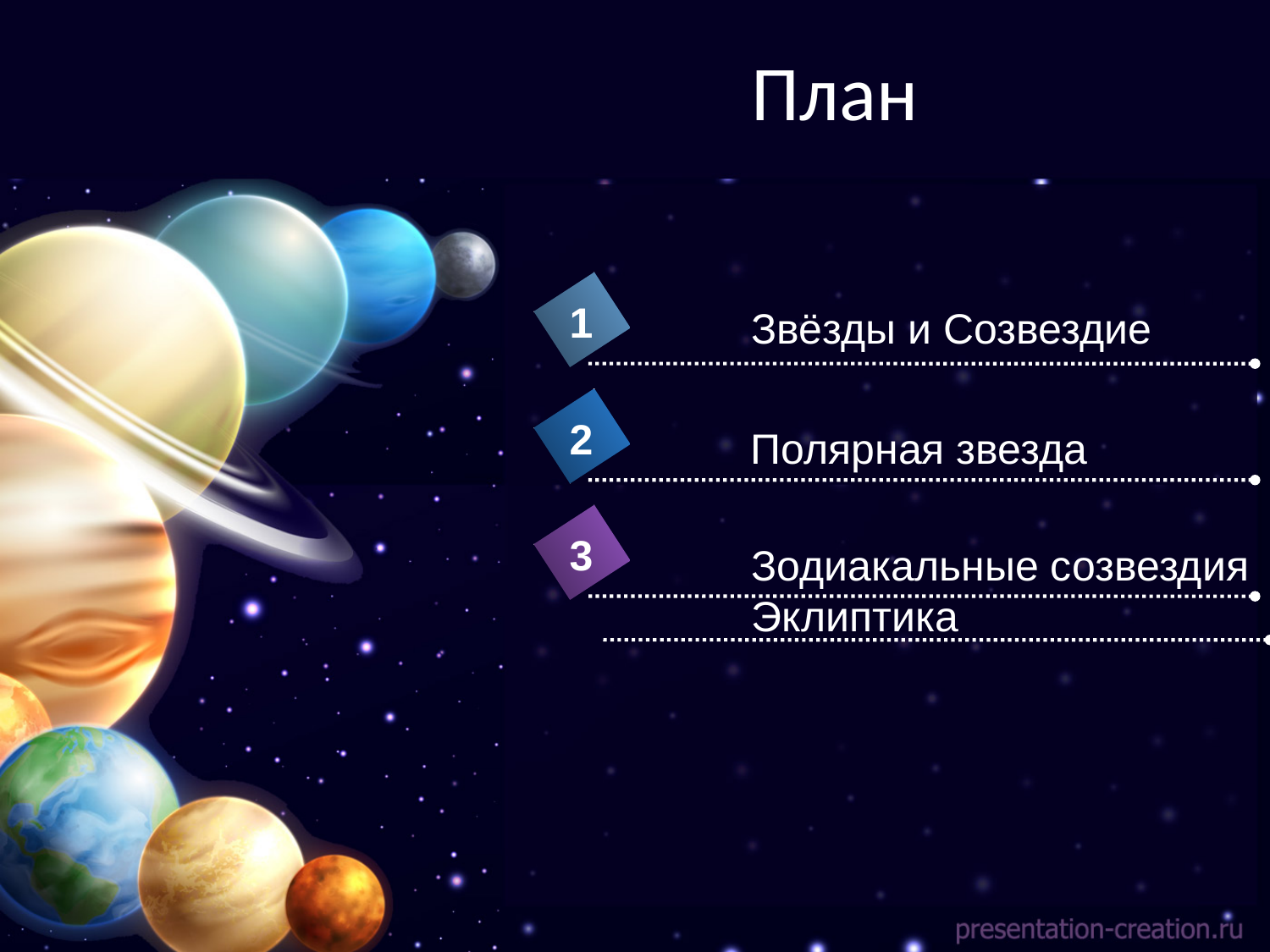

# План

1
Звёзды и Созвездие

2
Полярная звезда

3
Зодиакальные созвездия
Эклиптика